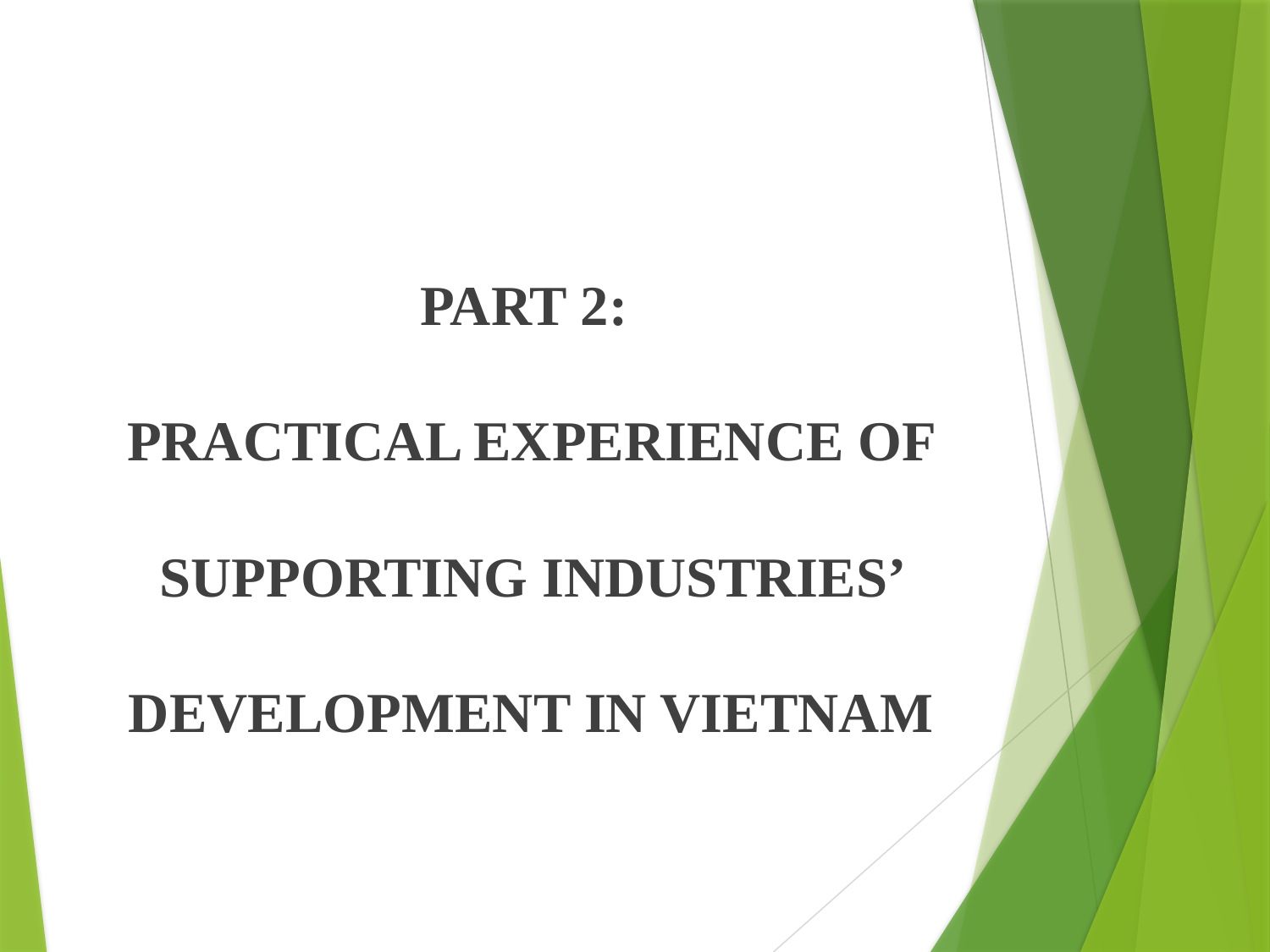

PART 2:
PRACTICAL EXPERIENCE OF SUPPORTING INDUSTRIES’ DEVELOPMENT IN VIETNAM